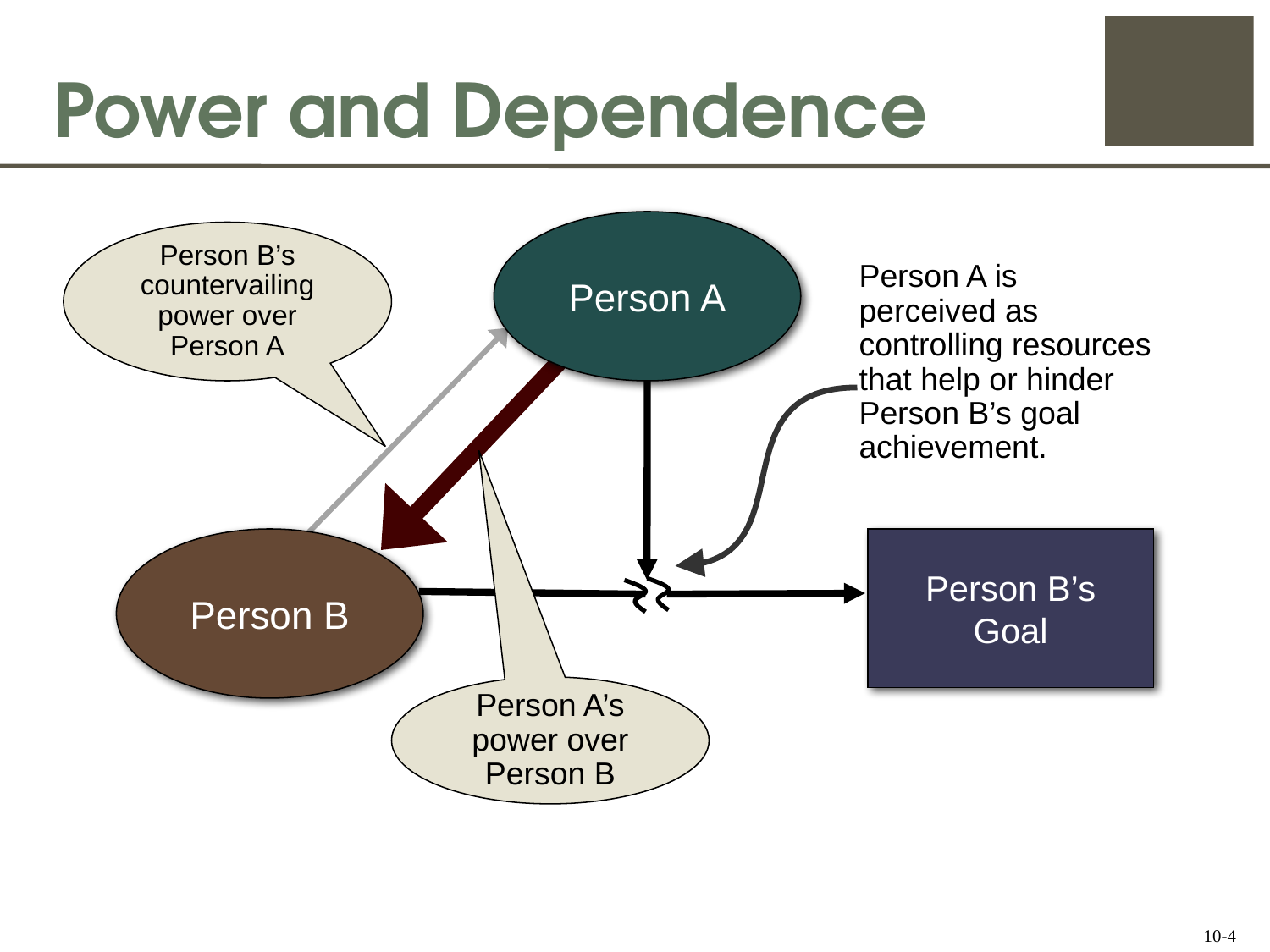

# Power and Dependence
Person A
Person B’s countervailing power over Person A
Person A is perceived as controlling resources that help or hinder Person B’s goal achievement.

Person B
Person B’s
Goal
Person A’s power over Person B